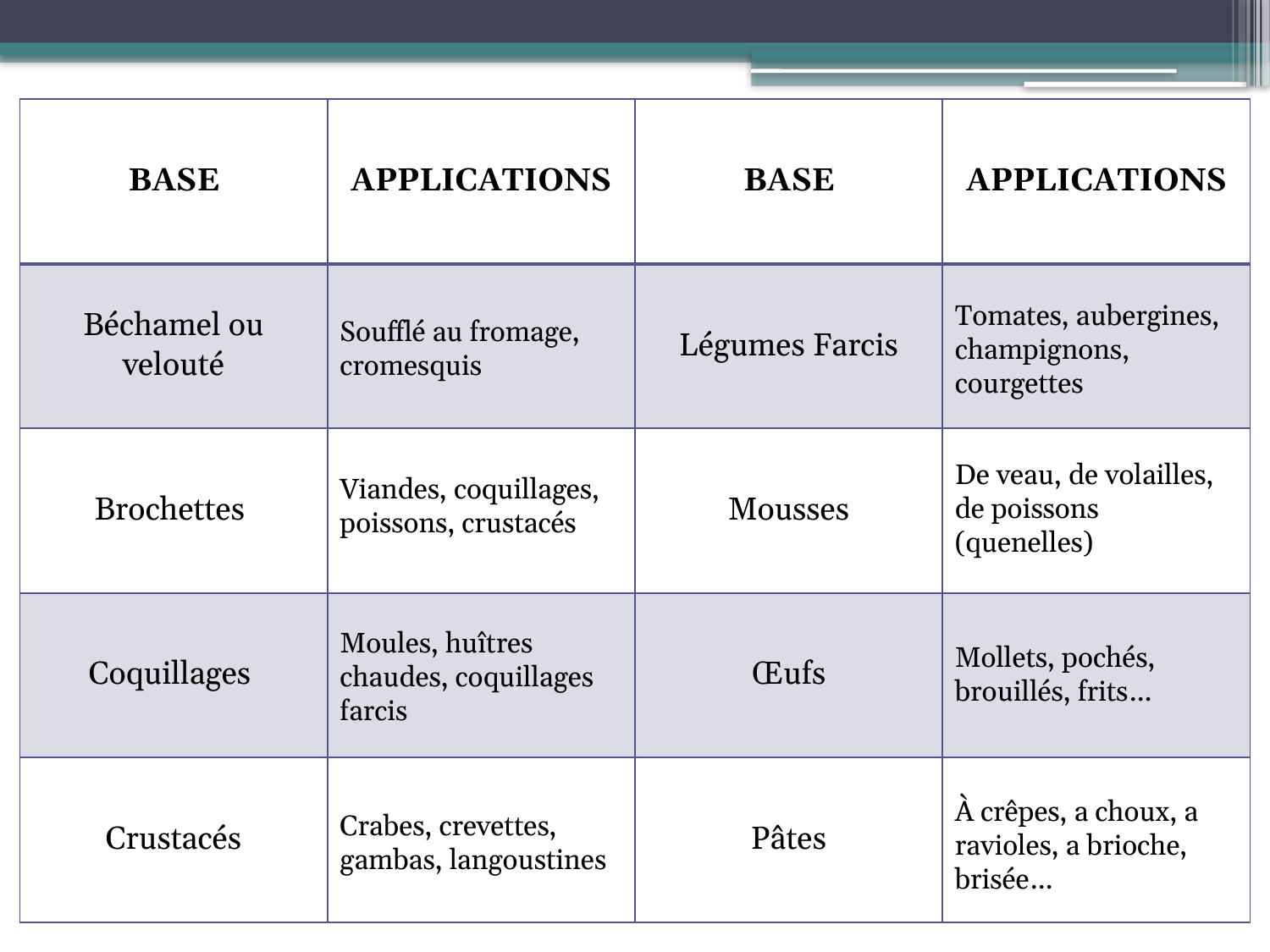

| BASE | APPLICATIONS | BASE | APPLICATIONS |
| --- | --- | --- | --- |
| Béchamel ou velouté |  | Légumes Farcis |  |
| Brochettes |  | Mousses |  |
| Coquillages |  | Œufs |  |
| Crustacés |  | Pâtes |  |
Tomates, aubergines, champignons, courgettes
Soufflé au fromage, cromesquis
De veau, de volailles, de poissons (quenelles)
Viandes, coquillages, poissons, crustacés
Moules, huîtres chaudes, coquillages farcis
Mollets, pochés, brouillés, frits…
À crêpes, a choux, a ravioles, a brioche, brisée…
Crabes, crevettes, gambas, langoustines